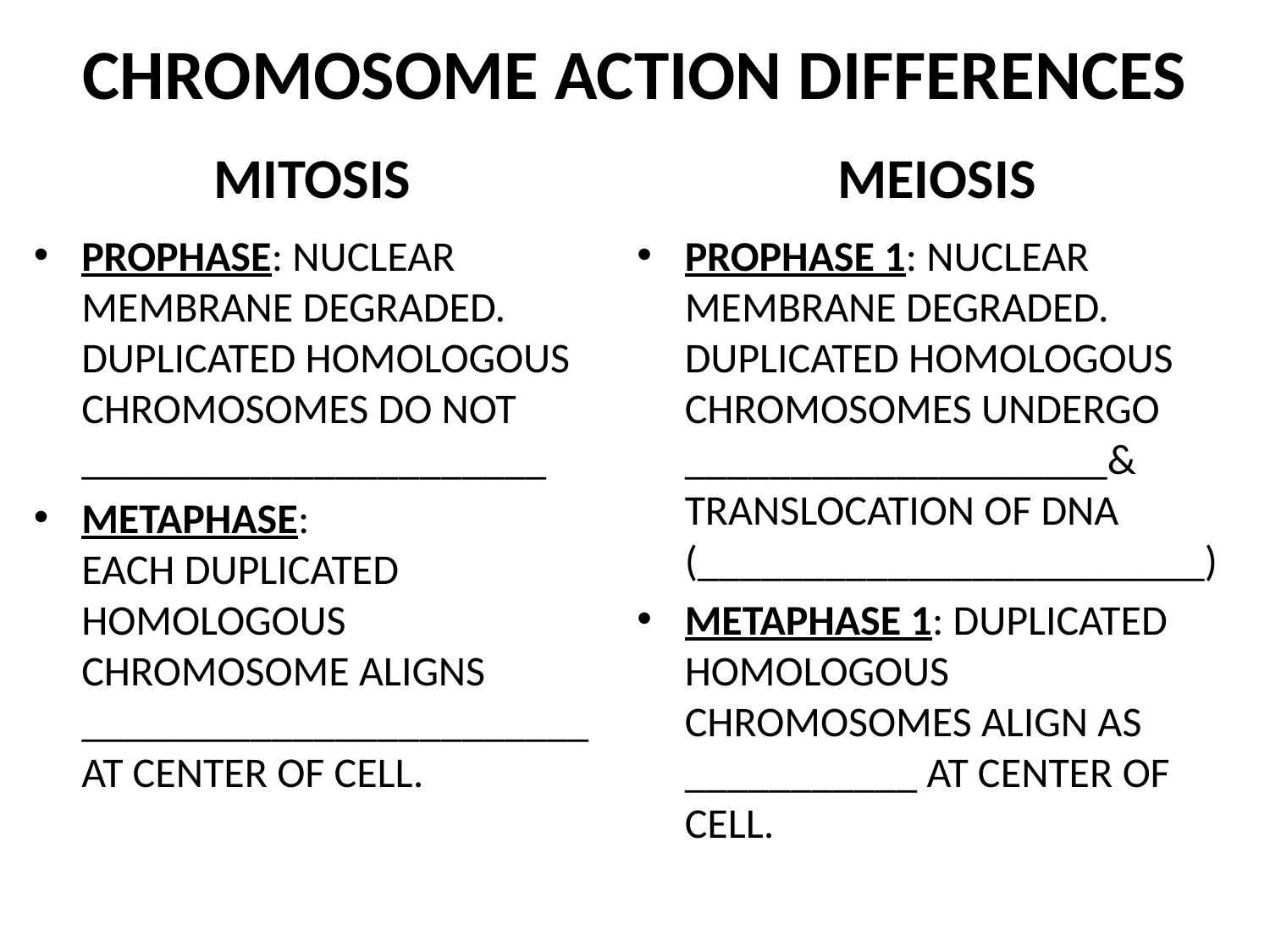

# CHROMOSOME ACTION DIFFERENCES
MITOSIS
MEIOSIS
PROPHASE: NUCLEAR MEMBRANE DEGRADED. DUPLICATED HOMOLOGOUS CHROMOSOMES DO NOT ______________________
METAPHASE:                               EACH DUPLICATED HOMOLOGOUS CHROMOSOME ALIGNS ________________________ AT CENTER OF CELL.

PROPHASE 1: NUCLEAR MEMBRANE DEGRADED. DUPLICATED HOMOLOGOUS CHROMOSOMES UNDERGO ____________________& TRANSLOCATION OF DNA (________________________)
METAPHASE 1: DUPLICATED HOMOLOGOUS CHROMOSOMES ALIGN AS ___________ AT CENTER OF CELL.